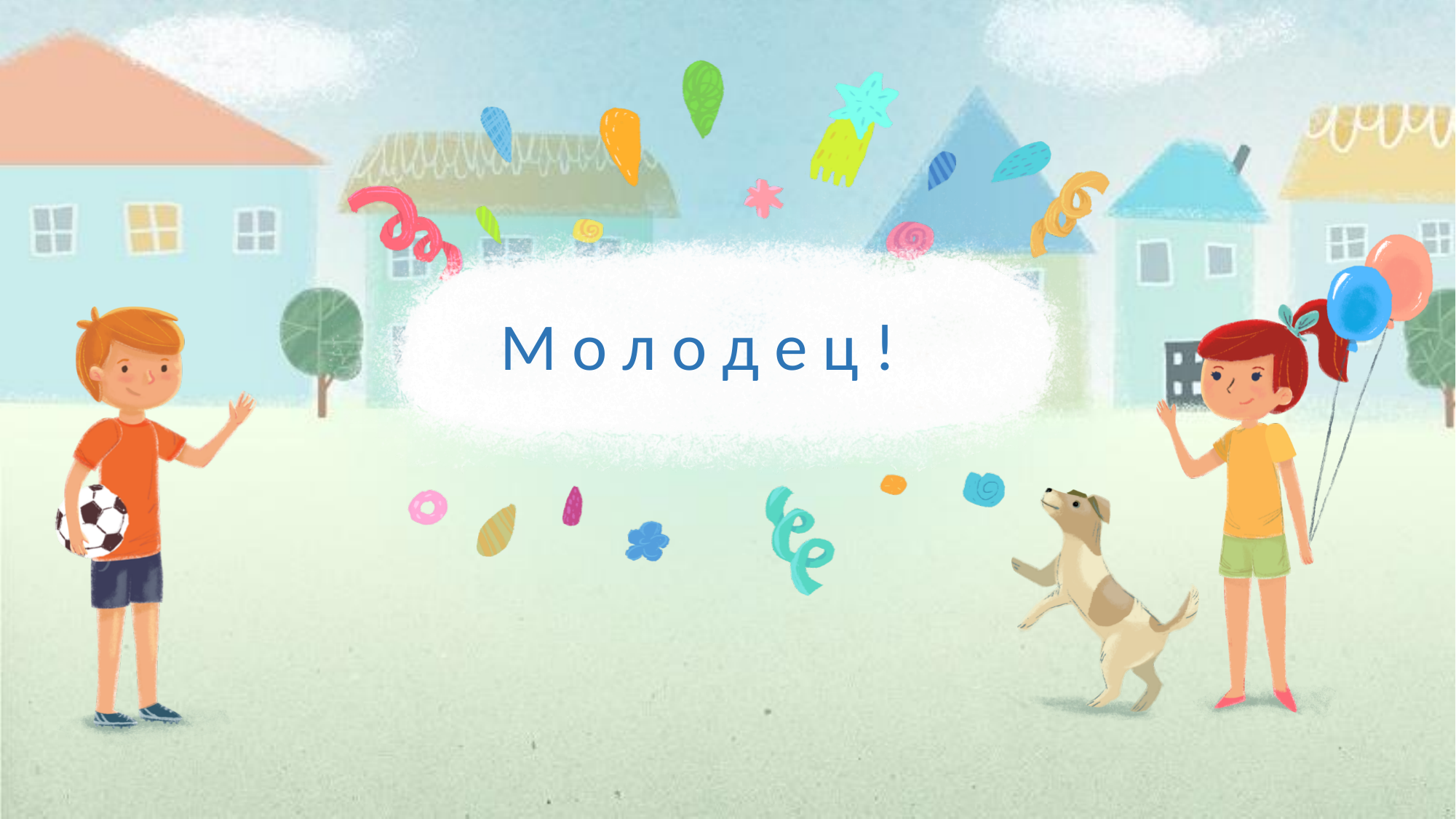

# М о л о д е ц !